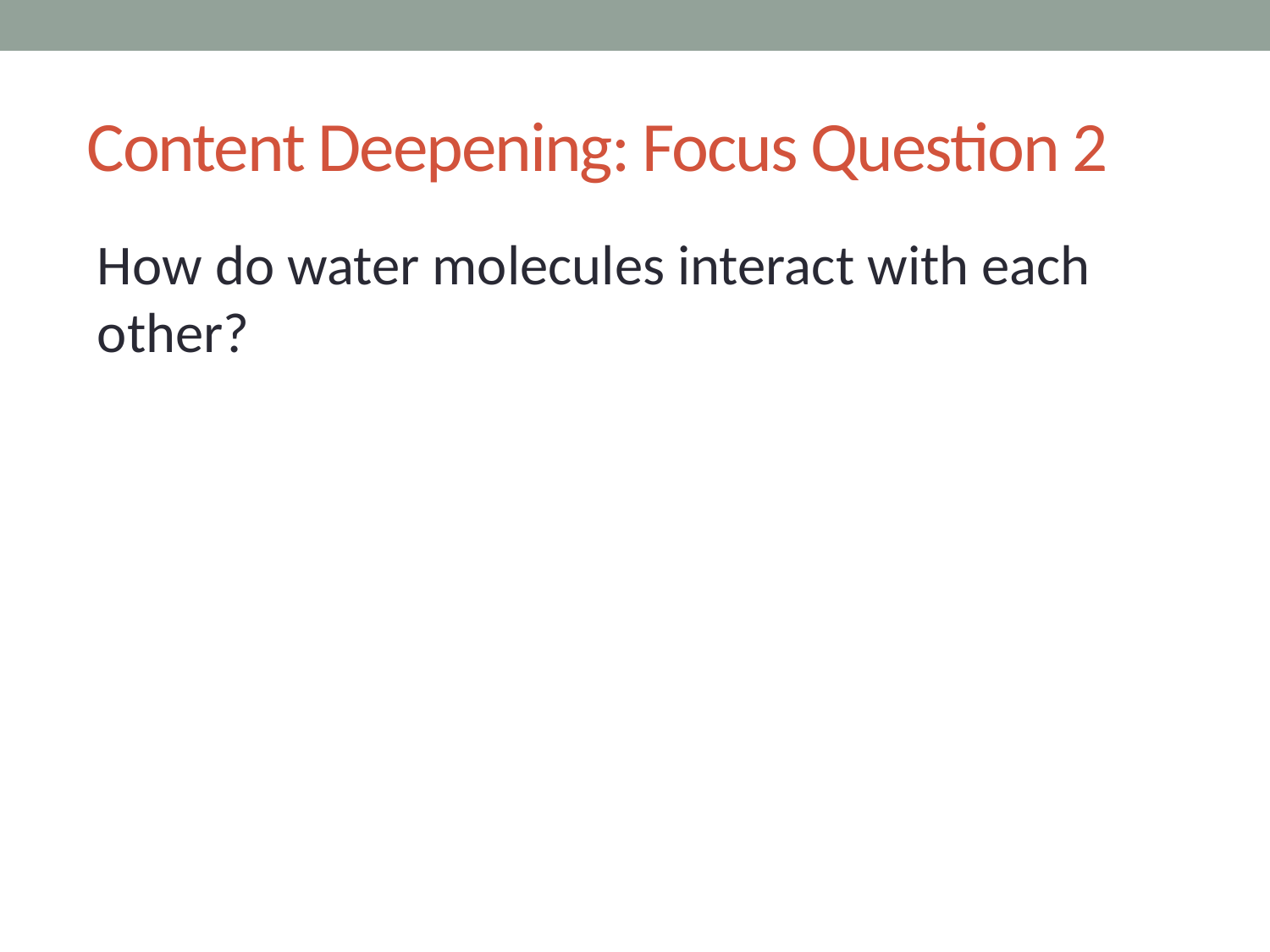

# Content Deepening: Focus Question 2
How do water molecules interact with each other?